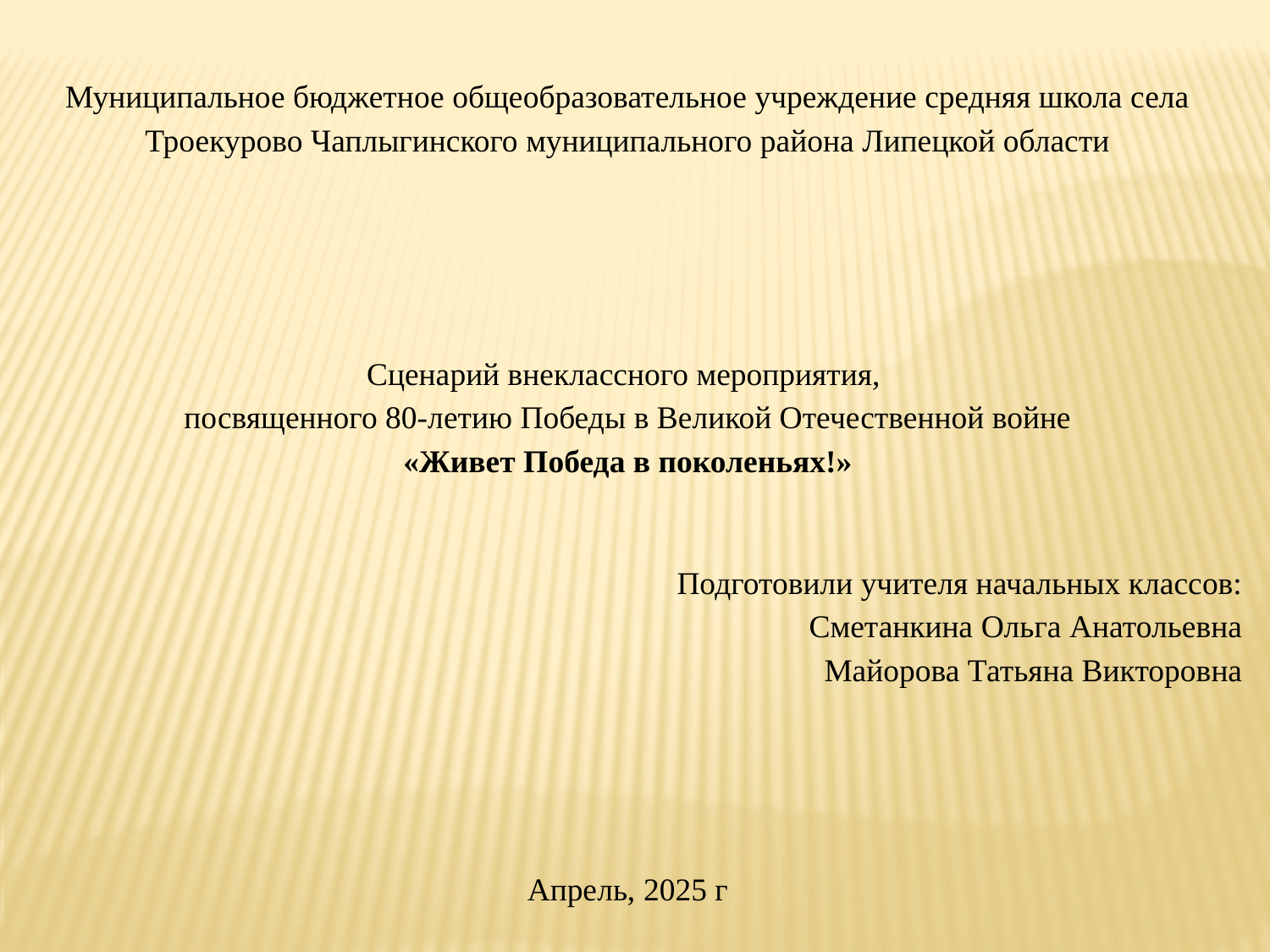

Муниципальное бюджетное общеобразовательное учреждение средняя школа села Троекурово Чаплыгинского муниципального района Липецкой области

Сценарий внеклассного мероприятия,
посвященного 80-летию Победы в Великой Отечественной войне
«Живет Победа в поколеньях!»

Подготовили учителя начальных классов:
Сметанкина Ольга Анатольевна
Майорова Татьяна Викторовна

Апрель, 2025 г